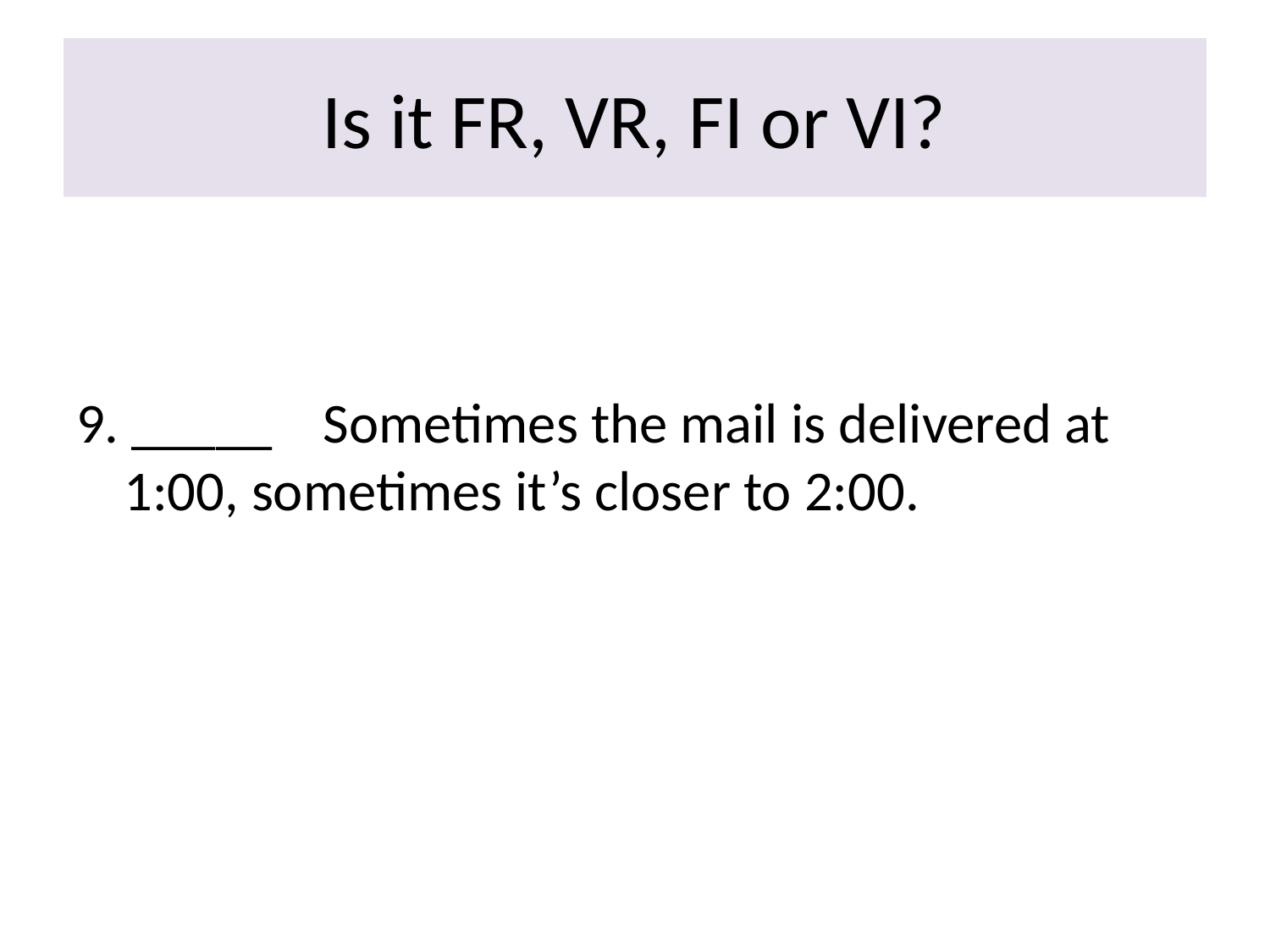

# Is it FR, VR, FI or VI?

9. _____    Sometimes the mail is delivered at 1:00, sometimes it’s closer to 2:00.